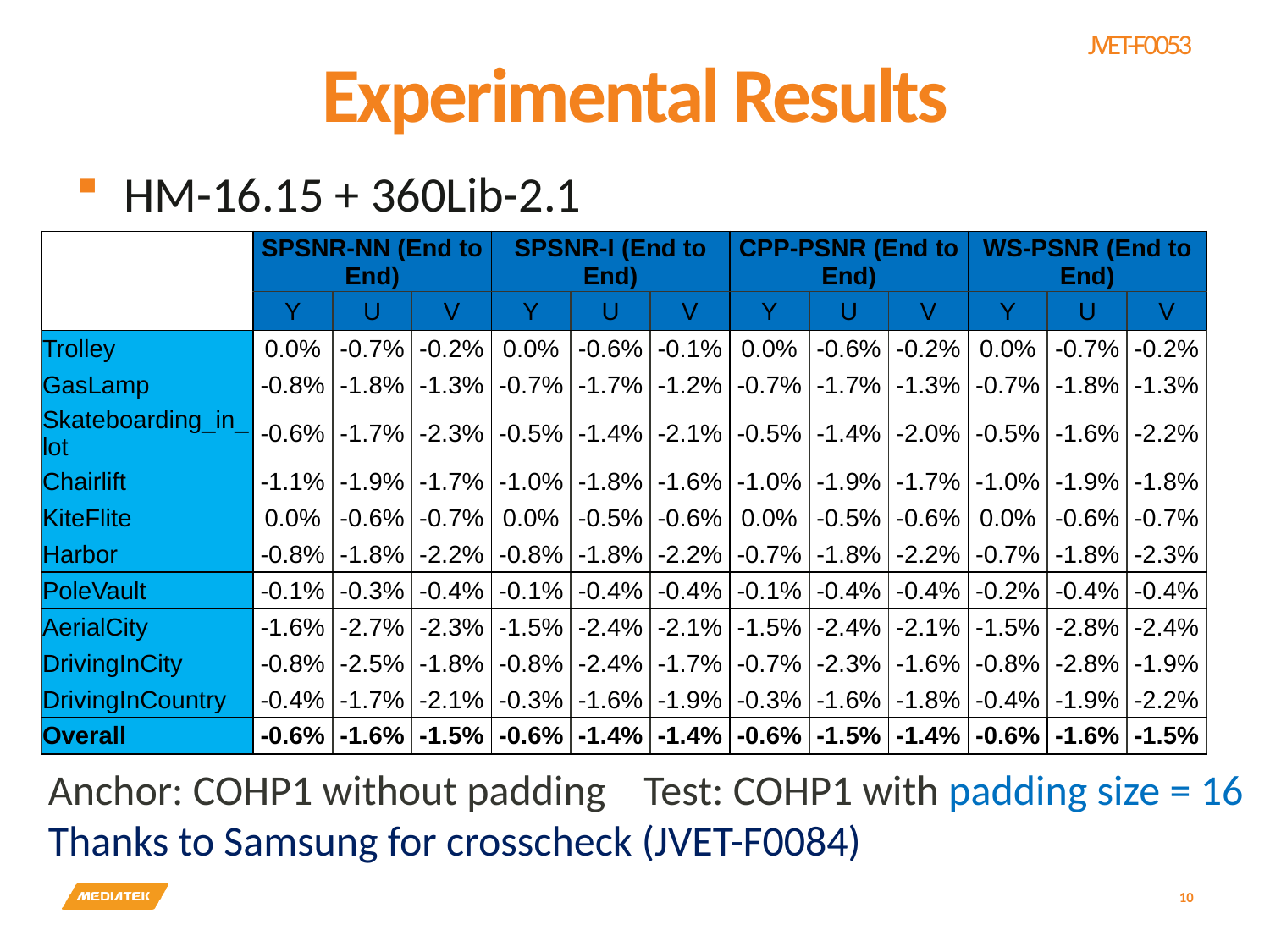

# Experimental Results
HM-16.15 + 360Lib-2.1
|  | SPSNR-NN (End to End) |  |  | SPSNR-I (End to End) |  |  | CPP-PSNR (End to End) |  |  | WS-PSNR (End to End) |  |  |
| --- | --- | --- | --- | --- | --- | --- | --- | --- | --- | --- | --- | --- |
|  | Y | U | V | Y | U | V | Y | U | V | Y | U | V |
| Trolley | 0.0% | -0.7% | -0.2% | 0.0% | -0.6% | -0.1% | 0.0% | -0.6% | -0.2% | 0.0% | -0.7% | -0.2% |
| GasLamp | -0.8% | -1.8% | -1.3% | -0.7% | -1.7% | -1.2% | -0.7% | -1.7% | -1.3% | -0.7% | -1.8% | -1.3% |
| Skateboarding\_in\_lot | -0.6% | -1.7% | -2.3% | -0.5% | -1.4% | -2.1% | -0.5% | -1.4% | -2.0% | -0.5% | -1.6% | -2.2% |
| Chairlift | -1.1% | -1.9% | -1.7% | -1.0% | -1.8% | -1.6% | -1.0% | -1.9% | -1.7% | -1.0% | -1.9% | -1.8% |
| KiteFlite | 0.0% | -0.6% | -0.7% | 0.0% | -0.5% | -0.6% | 0.0% | -0.5% | -0.6% | 0.0% | -0.6% | -0.7% |
| Harbor | -0.8% | -1.8% | -2.2% | -0.8% | -1.8% | -2.2% | -0.7% | -1.8% | -2.2% | -0.7% | -1.8% | -2.3% |
| PoleVault | -0.1% | -0.3% | -0.4% | -0.1% | -0.4% | -0.4% | -0.1% | -0.4% | -0.4% | -0.2% | -0.4% | -0.4% |
| AerialCity | -1.6% | -2.7% | -2.3% | -1.5% | -2.4% | -2.1% | -1.5% | -2.4% | -2.1% | -1.5% | -2.8% | -2.4% |
| DrivingInCity | -0.8% | -2.5% | -1.8% | -0.8% | -2.4% | -1.7% | -0.7% | -2.3% | -1.6% | -0.8% | -2.8% | -1.9% |
| DrivingInCountry | -0.4% | -1.7% | -2.1% | -0.3% | -1.6% | -1.9% | -0.3% | -1.6% | -1.8% | -0.4% | -1.9% | -2.2% |
| Overall | -0.6% | -1.6% | -1.5% | -0.6% | -1.4% | -1.4% | -0.6% | -1.5% | -1.4% | -0.6% | -1.6% | -1.5% |
Anchor: COHP1 without padding    Test: COHP1 with padding size = 16
Thanks to Samsung for crosscheck (JVET-F0084)
10